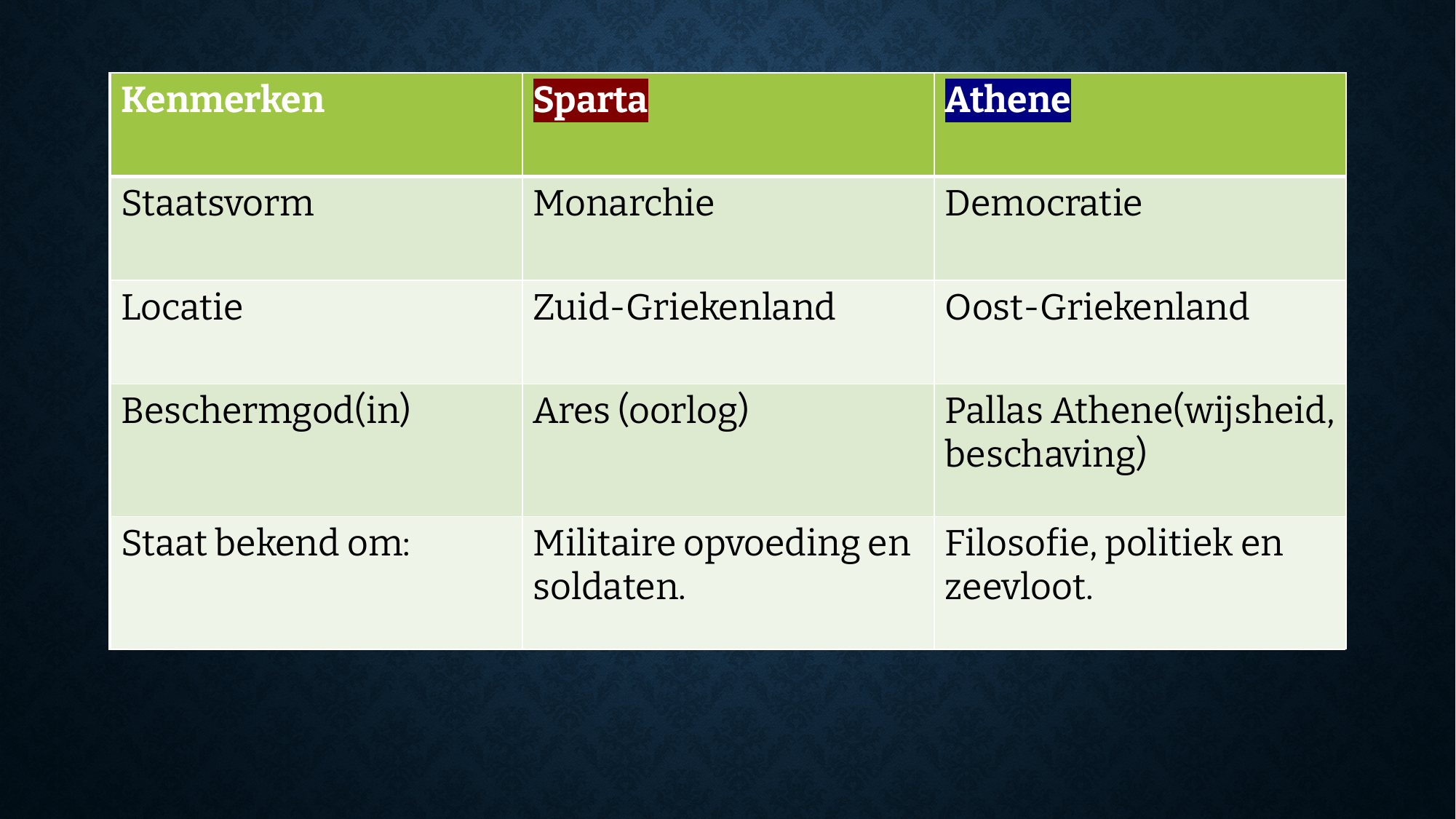

#
| Kenmerken | Sparta | Athene |
| --- | --- | --- |
| Staatsvorm |  |  |
| Locatie |  |  |
| Beschermgod(in) |  |  |
| Staat bekend om: |  |  |
| Kenmerken | Sparta | Athene |
| --- | --- | --- |
| Staatsvorm | Monarchie | Democratie |
| Locatie | Zuid-Griekenland | Oost-Griekenland |
| Beschermgod(in) | Ares (oorlog) | Pallas Athene(wijsheid, beschaving) |
| Staat bekend om: | Militaire opvoeding en soldaten. | Filosofie, politiek en zeevloot. |